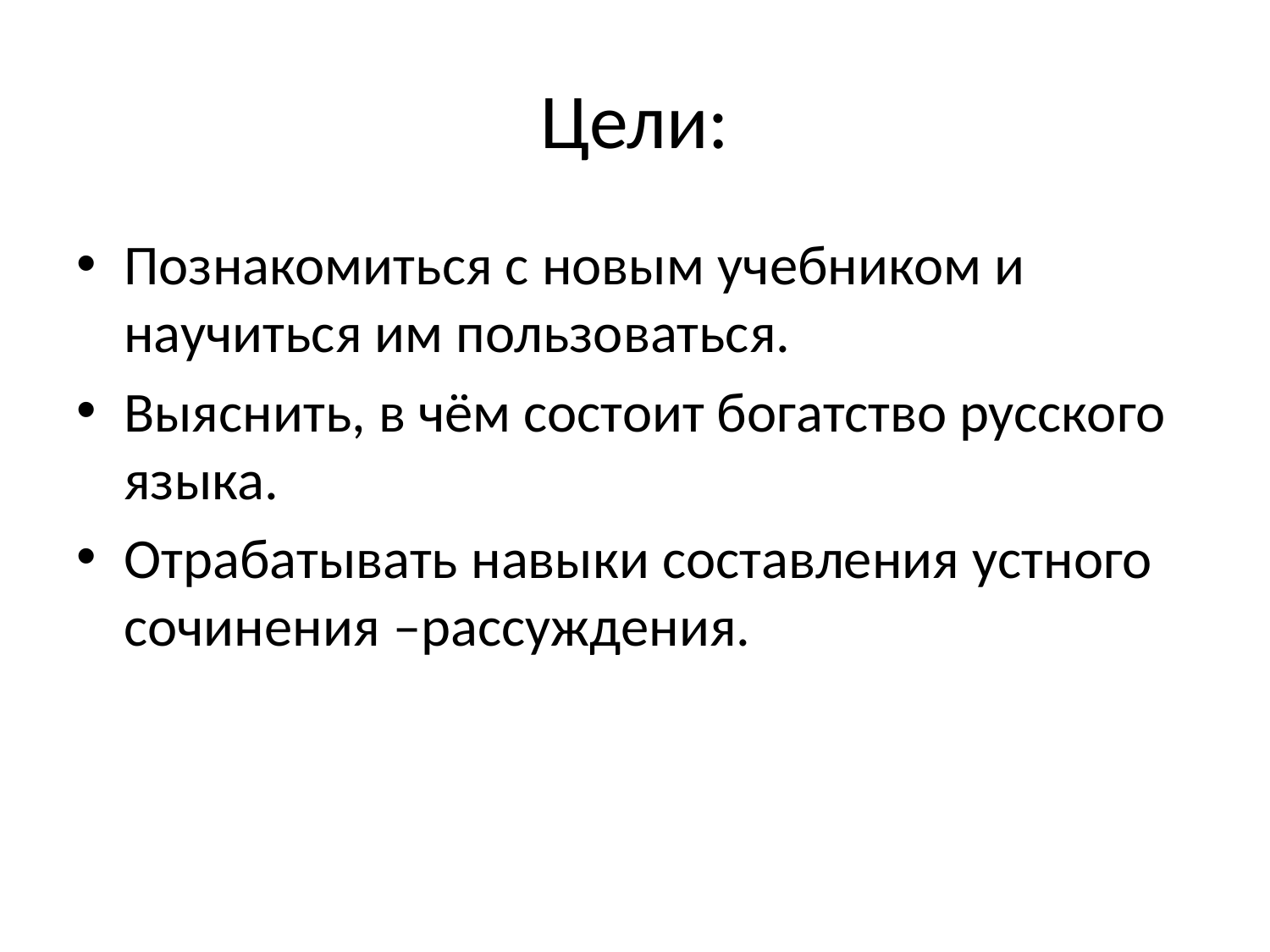

# Цели:
Познакомиться с новым учебником и научиться им пользоваться.
Выяснить, в чём состоит богатство русского языка.
Отрабатывать навыки составления устного сочинения –рассуждения.